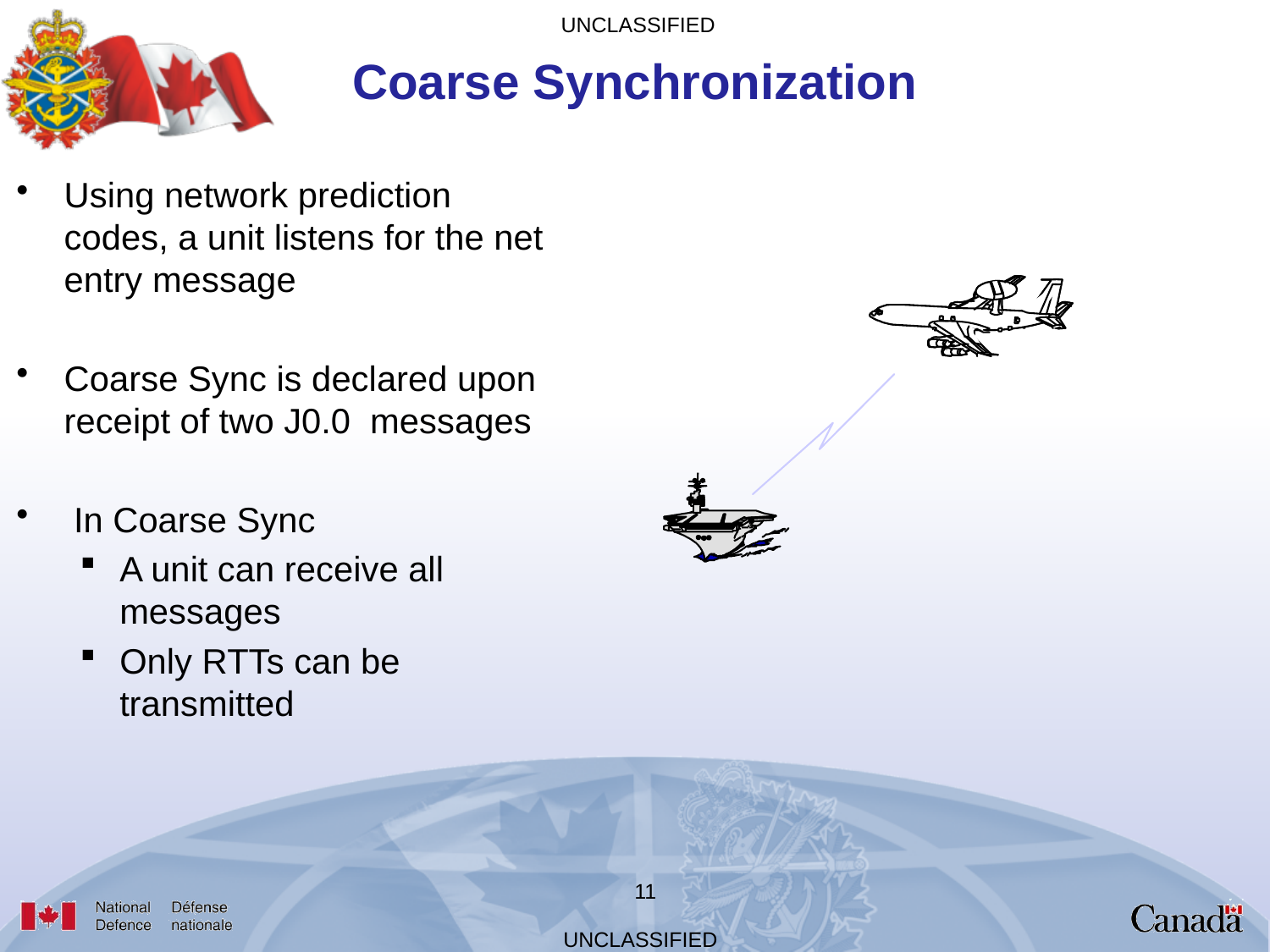

Coarse Synchronization
Using network prediction codes, a unit listens for the net entry message

Coarse Sync is declared upon receipt of two J0.0  messages

 In Coarse Sync
A unit can receive all messages
Only RTTs can be transmitted